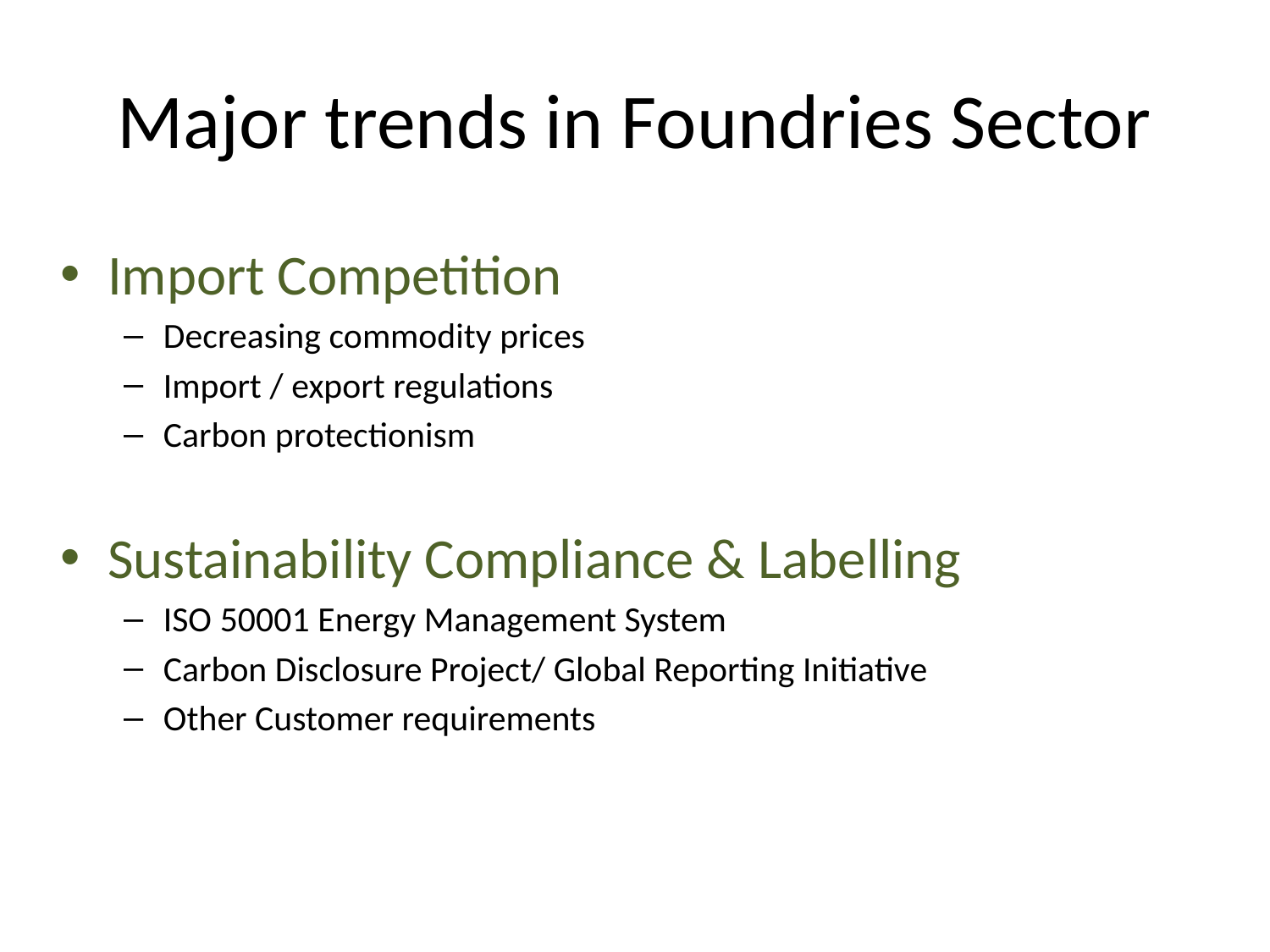

# Major trends in Foundries Sector
Import Competition
Decreasing commodity prices
Import / export regulations
Carbon protectionism

Sustainability Compliance & Labelling
ISO 50001 Energy Management System
Carbon Disclosure Project/ Global Reporting Initiative
Other Customer requirements